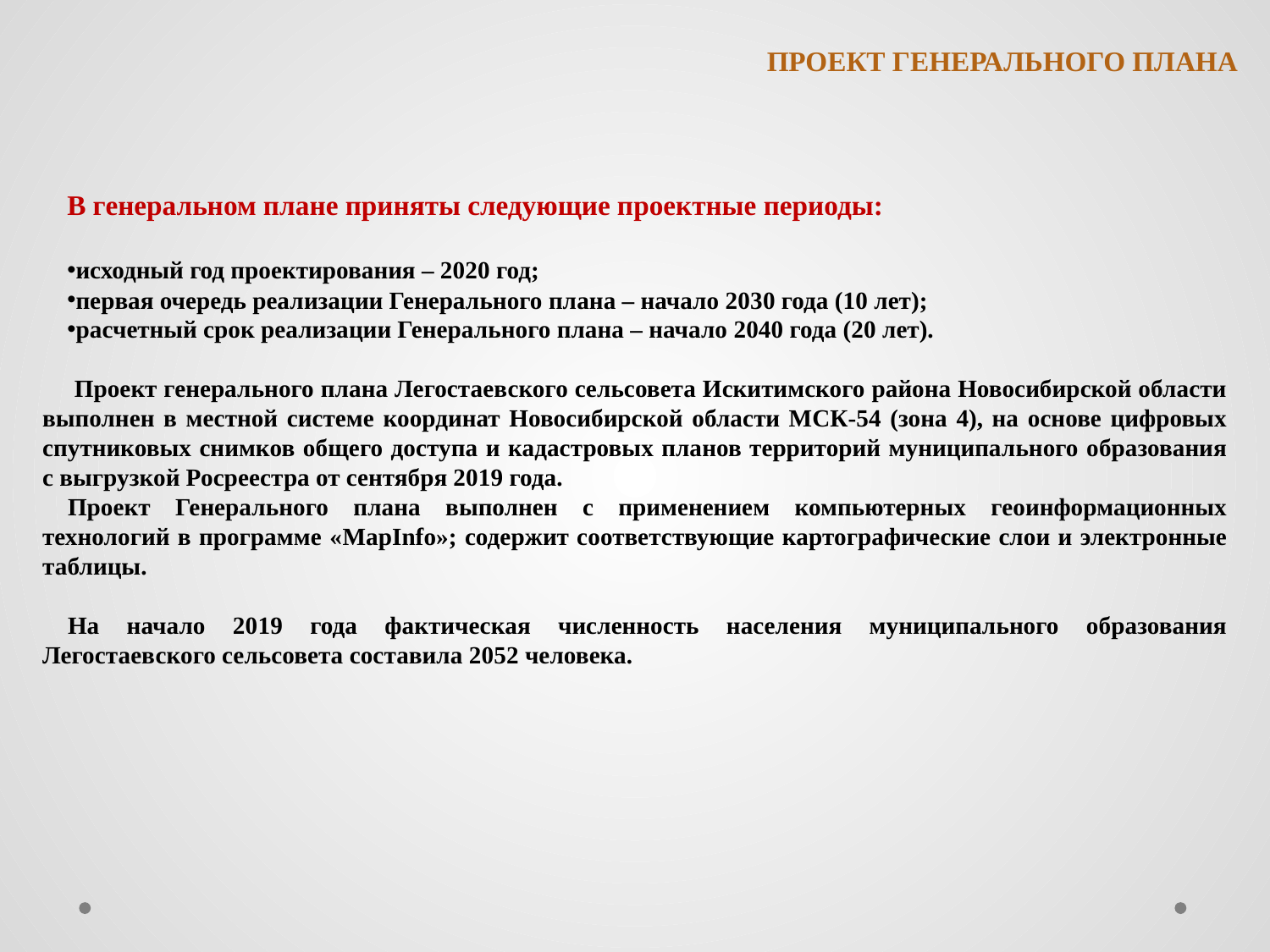

ПРОЕКТ ГЕНЕРАЛЬНОГО ПЛАНА

В генеральном плане приняты следующие проектные периоды:

исходный год проектирования – 2020 год;
первая очередь реализации Генерального плана – начало 2030 года (10 лет);
расчетный срок реализации Генерального плана – начало 2040 года (20 лет).

 Проект генерального плана Легостаевского сельсовета Искитимского района Новосибирской области выполнен в местной системе координат Новосибирской области МСК-54 (зона 4), на основе цифровых спутниковых снимков общего доступа и кадастровых планов территорий муниципального образования с выгрузкой Росреестра от сентября 2019 года.
Проект Генерального плана выполнен с применением компьютерных геоинформационных технологий в программе «MapInfo»; содержит соответствующие картографические слои и электронные таблицы.

На начало 2019 года фактическая численность населения муниципального образования Легостаевского сельсовета составила 2052 человека.